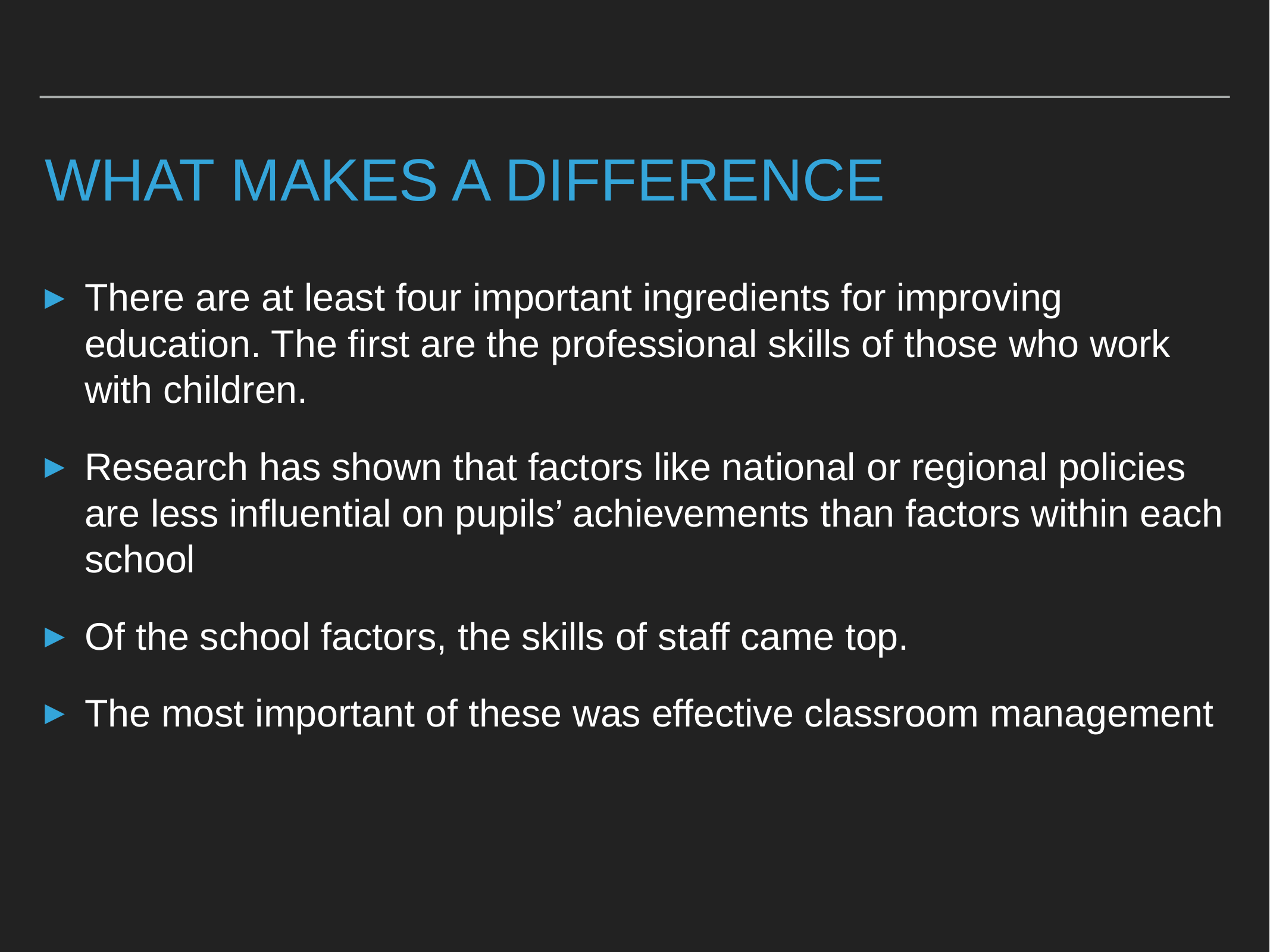

# What makes a difference
There are at least four important ingredients for improving education. The first are the professional skills of those who work with children.
Research has shown that factors like national or regional policies are less influential on pupils’ achievements than factors within each school
Of the school factors, the skills of staff came top.
The most important of these was effective classroom management